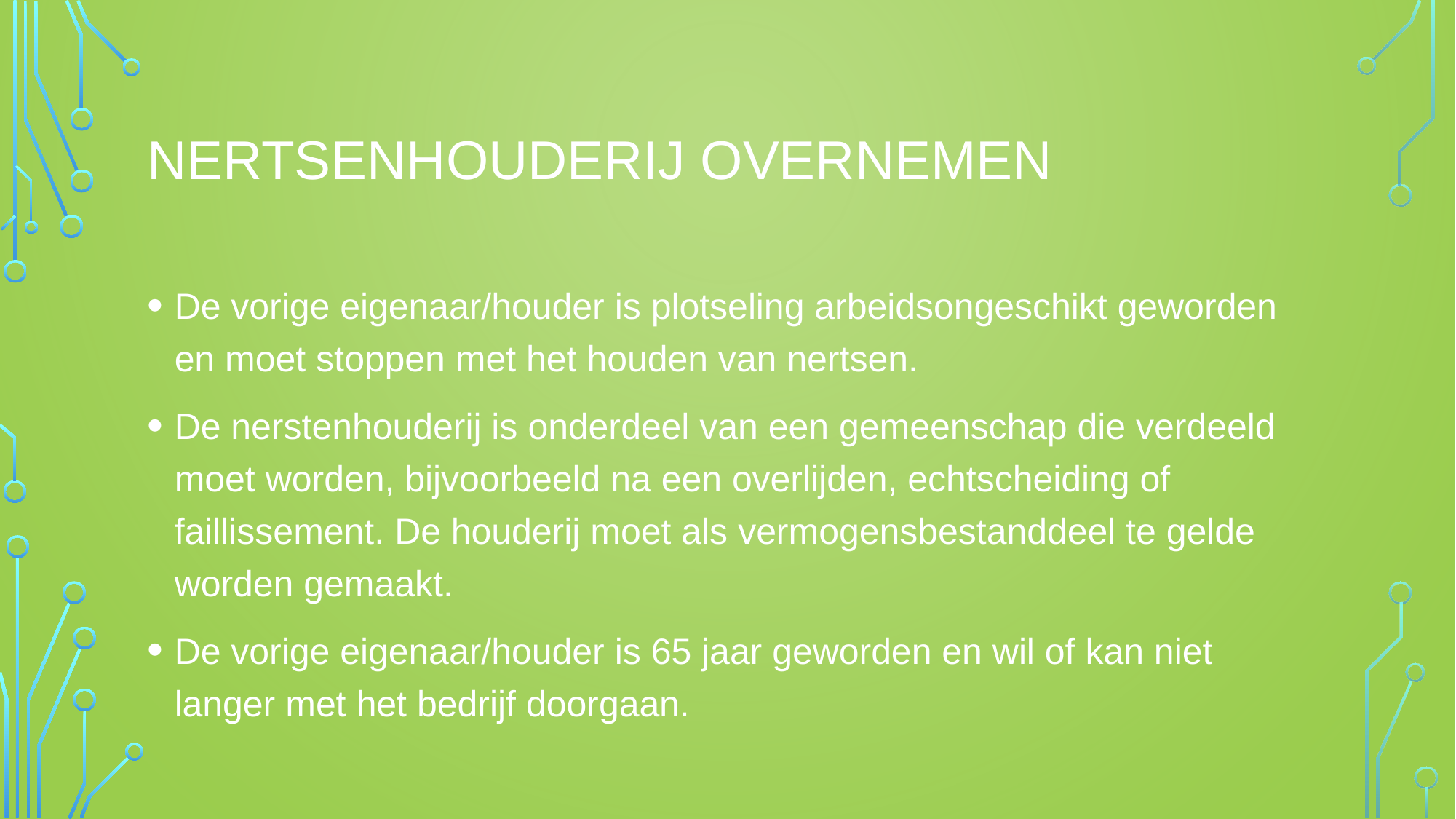

# Nertsenhouderij overnemen
De vorige eigenaar/houder is plotseling arbeidsongeschikt geworden en moet stoppen met het houden van nertsen.
De nerstenhouderij is onderdeel van een gemeenschap die verdeeld moet worden, bijvoorbeeld na een overlijden, echtscheiding of faillissement. De houderij moet als vermogensbestanddeel te gelde worden gemaakt.
De vorige eigenaar/houder is 65 jaar geworden en wil of kan niet langer met het bedrijf doorgaan.